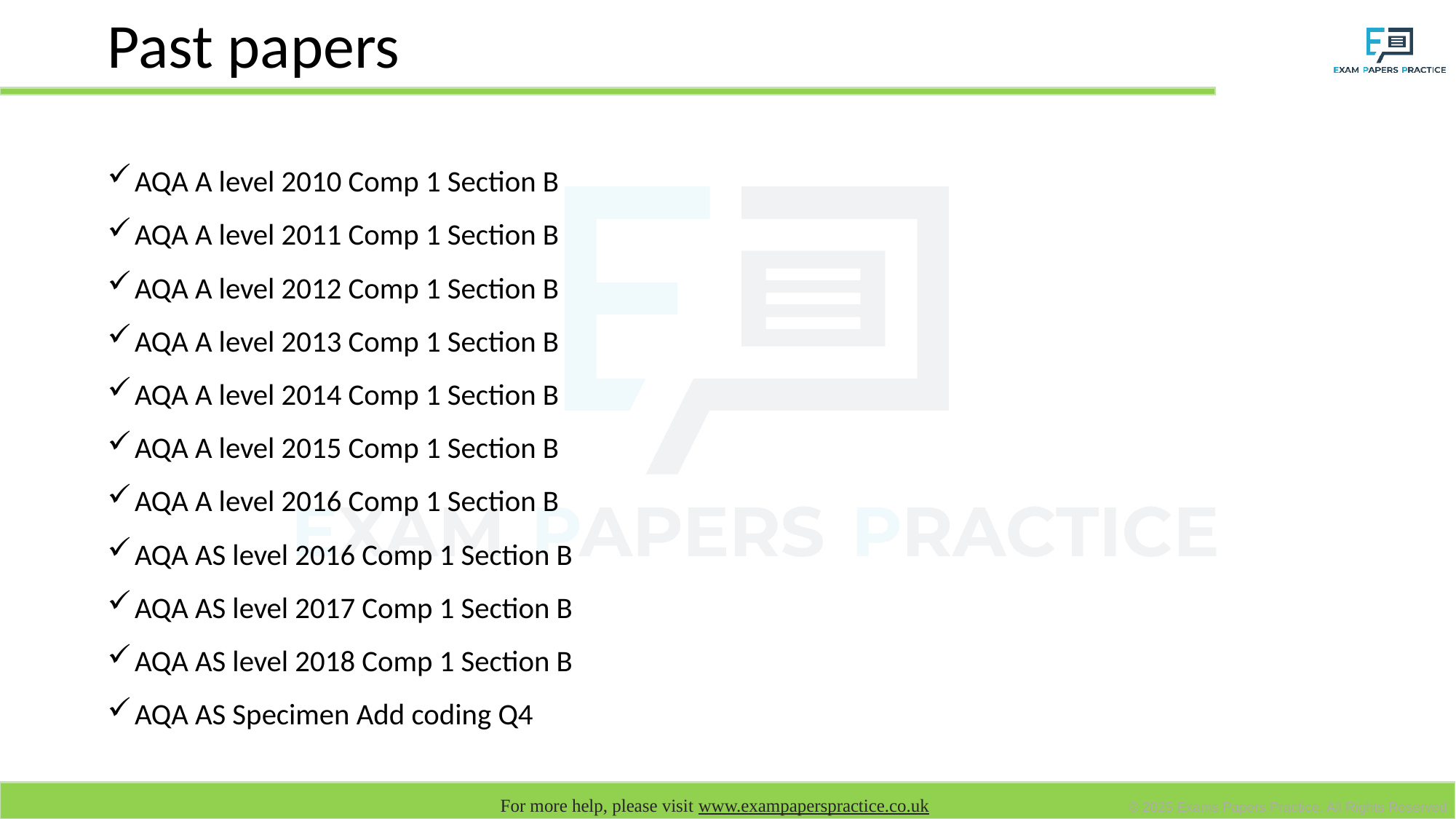

# Past papers
AQA A level 2010 Comp 1 Section B
AQA A level 2011 Comp 1 Section B
AQA A level 2012 Comp 1 Section B
AQA A level 2013 Comp 1 Section B
AQA A level 2014 Comp 1 Section B
AQA A level 2015 Comp 1 Section B
AQA A level 2016 Comp 1 Section B
AQA AS level 2016 Comp 1 Section B
AQA AS level 2017 Comp 1 Section B
AQA AS level 2018 Comp 1 Section B
AQA AS Specimen Add coding Q4